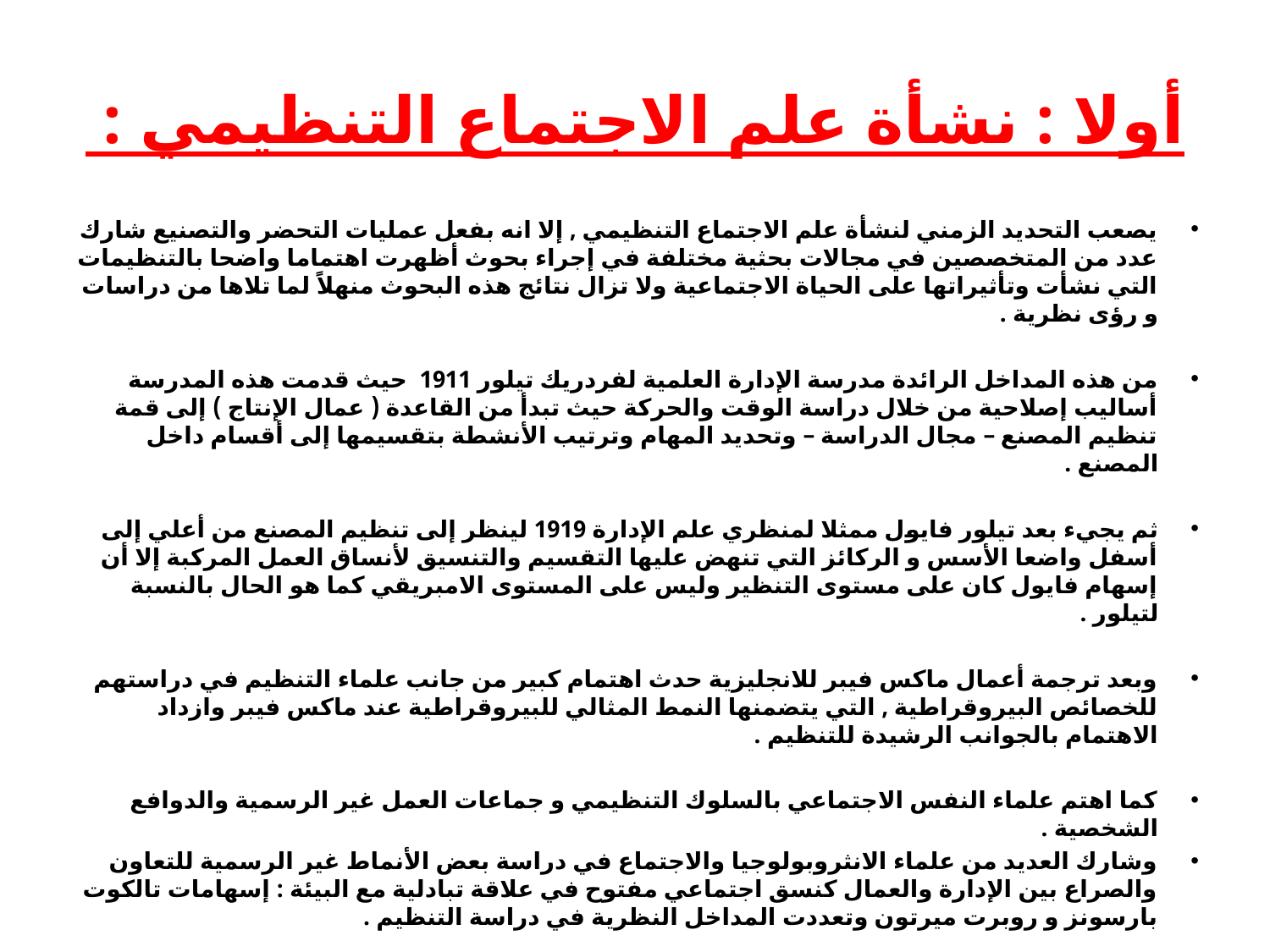

# أولا : نشأة علم الاجتماع التنظيمي :
يصعب التحديد الزمني لنشأة علم الاجتماع التنظيمي , إلا انه بفعل عمليات التحضر والتصنيع شارك عدد من المتخصصين في مجالات بحثية مختلفة في إجراء بحوث أظهرت اهتماما واضحا بالتنظيمات التي نشأت وتأثيراتها على الحياة الاجتماعية ولا تزال نتائج هذه البحوث منهلاً لما تلاها من دراسات و رؤى نظرية .

من هذه المداخل الرائدة مدرسة الإدارة العلمية لفردريك تيلور 1911  حيث قدمت هذه المدرسة أساليب إصلاحية من خلال دراسة الوقت والحركة حيث تبدأ من القاعدة ( عمال الإنتاج ) إلى قمة تنظيم المصنع – مجال الدراسة – وتحديد المهام وترتيب الأنشطة بتقسيمها إلى أقسام داخل المصنع .

ثم يجيء بعد تيلور فايول ممثلا لمنظري علم الإدارة 1919 لينظر إلى تنظيم المصنع من أعلي إلى أسفل واضعا الأسس و الركائز التي تنهض عليها التقسيم والتنسيق لأنساق العمل المركبة إلا أن إسهام فايول كان على مستوى التنظير وليس على المستوى الامبريقي كما هو الحال بالنسبة لتيلور .

وبعد ترجمة أعمال ماكس فيبر للانجليزية حدث اهتمام كبير من جانب علماء التنظيم في دراستهم للخصائص البيروقراطية , التي يتضمنها النمط المثالي للبيروقراطية عند ماكس فيبر وازداد الاهتمام بالجوانب الرشيدة للتنظيم .

كما اهتم علماء النفس الاجتماعي بالسلوك التنظيمي و جماعات العمل غير الرسمية والدوافع الشخصية .
وشارك العديد من علماء الانثروبولوجيا والاجتماع في دراسة بعض الأنماط غير الرسمية للتعاون والصراع بين الإدارة والعمال كنسق اجتماعي مفتوح في علاقة تبادلية مع البيئة : إسهامات تالكوت بارسونز و روبرت ميرتون وتعددت المداخل النظرية في دراسة التنظيم .